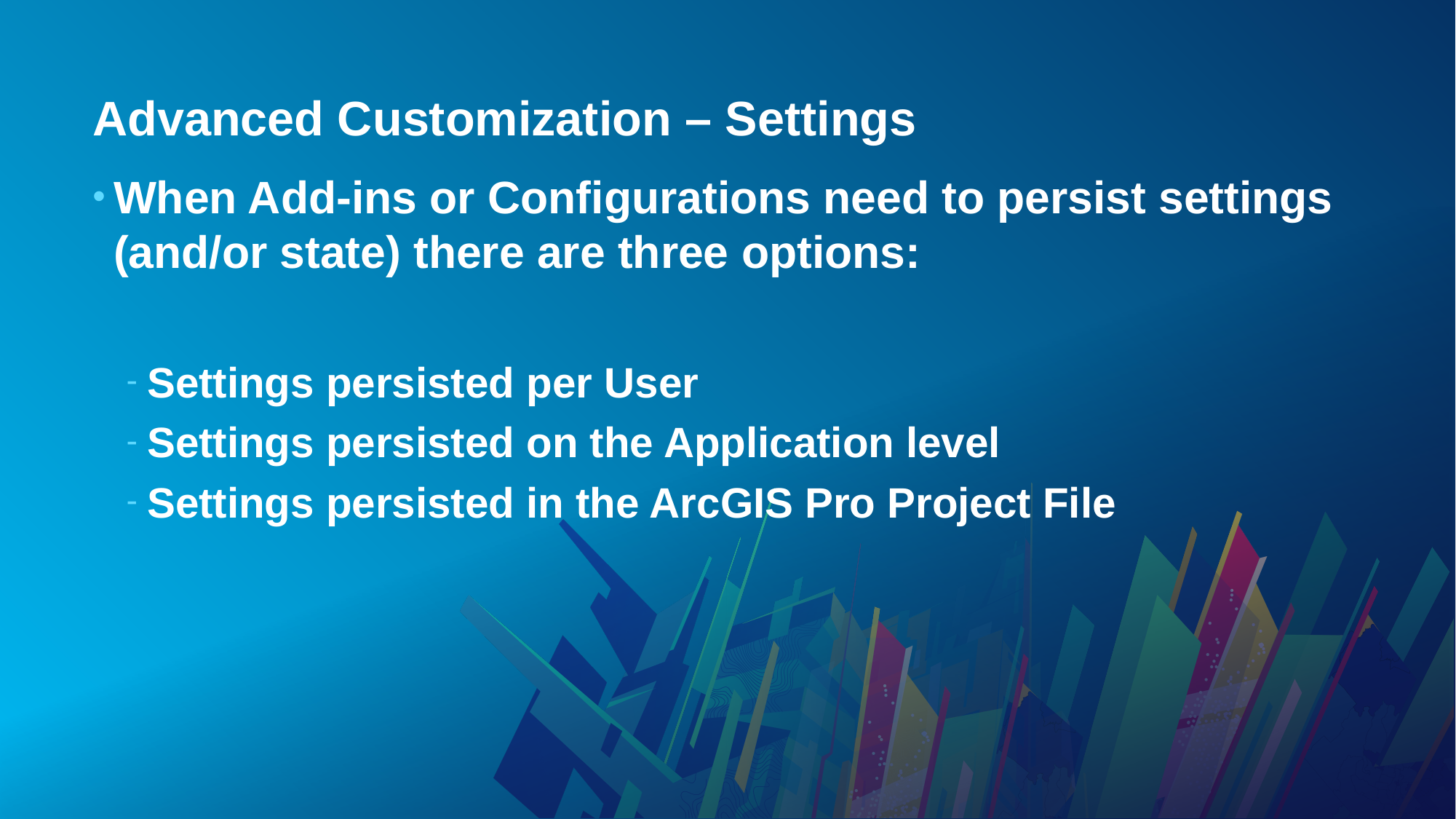

# Advanced Customization – Settings
When Add-ins or Configurations need to persist settings (and/or state) there are three options:

Settings persisted per User
Settings persisted on the Application level
Settings persisted in the ArcGIS Pro Project File